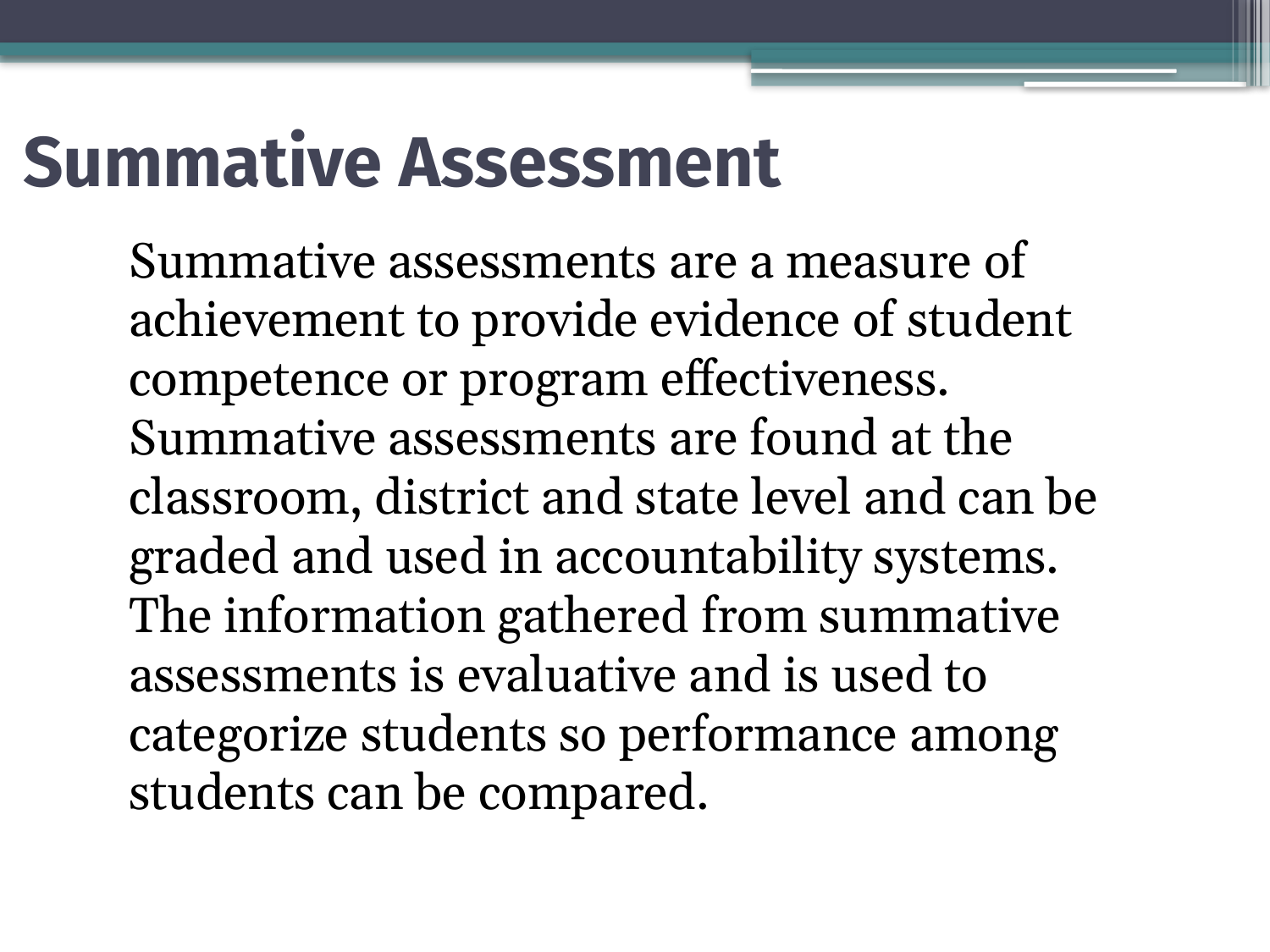

# Summative Assessment
Summative assessments are a measure of achievement to provide evidence of student competence or program effectiveness. Summative assessments are found at the classroom, district and state level and can be graded and used in accountability systems. The information gathered from summative assessments is evaluative and is used to categorize students so performance among students can be compared.